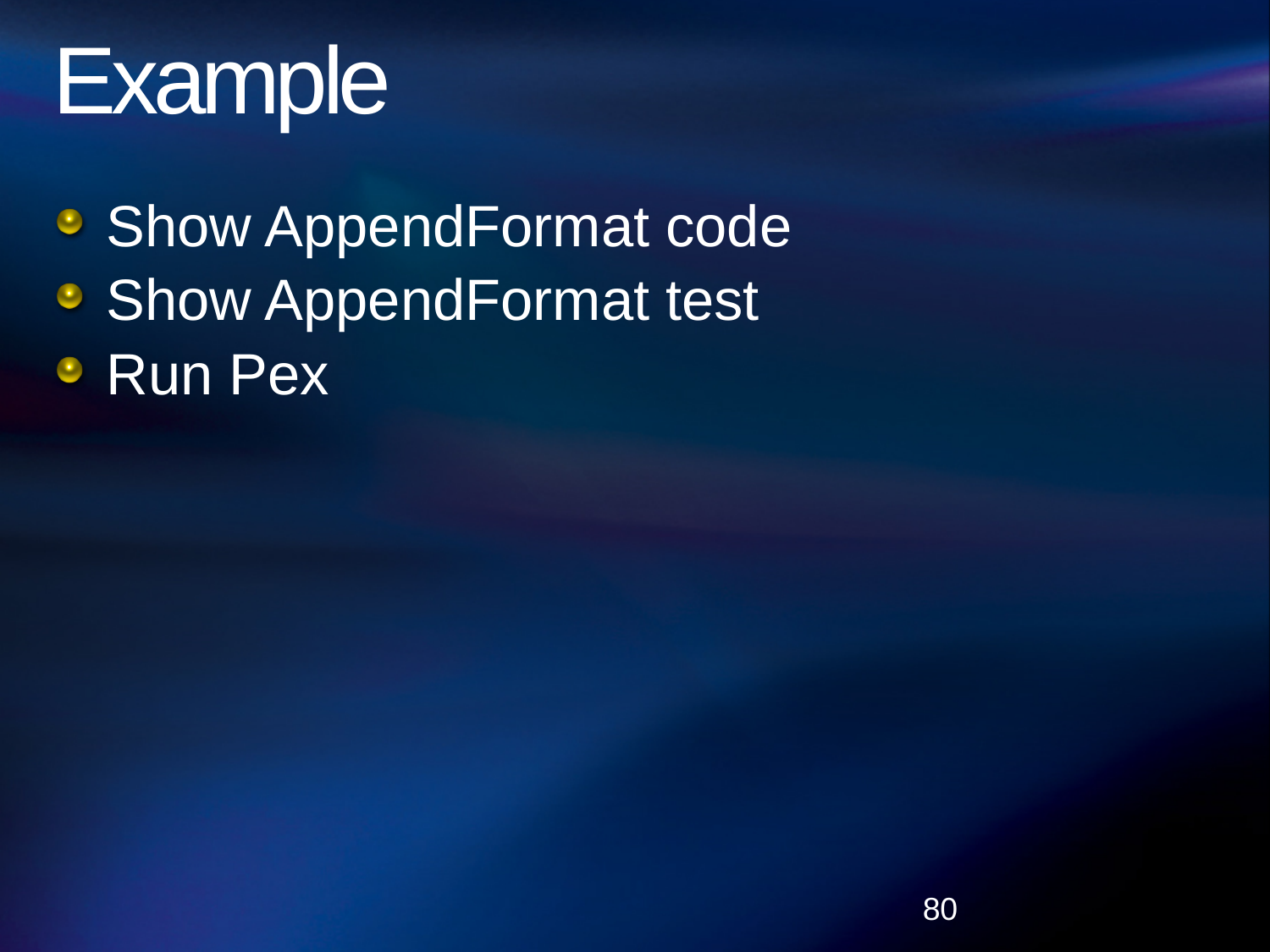

# Example
Show AppendFormat code
Show AppendFormat test
Run Pex

80